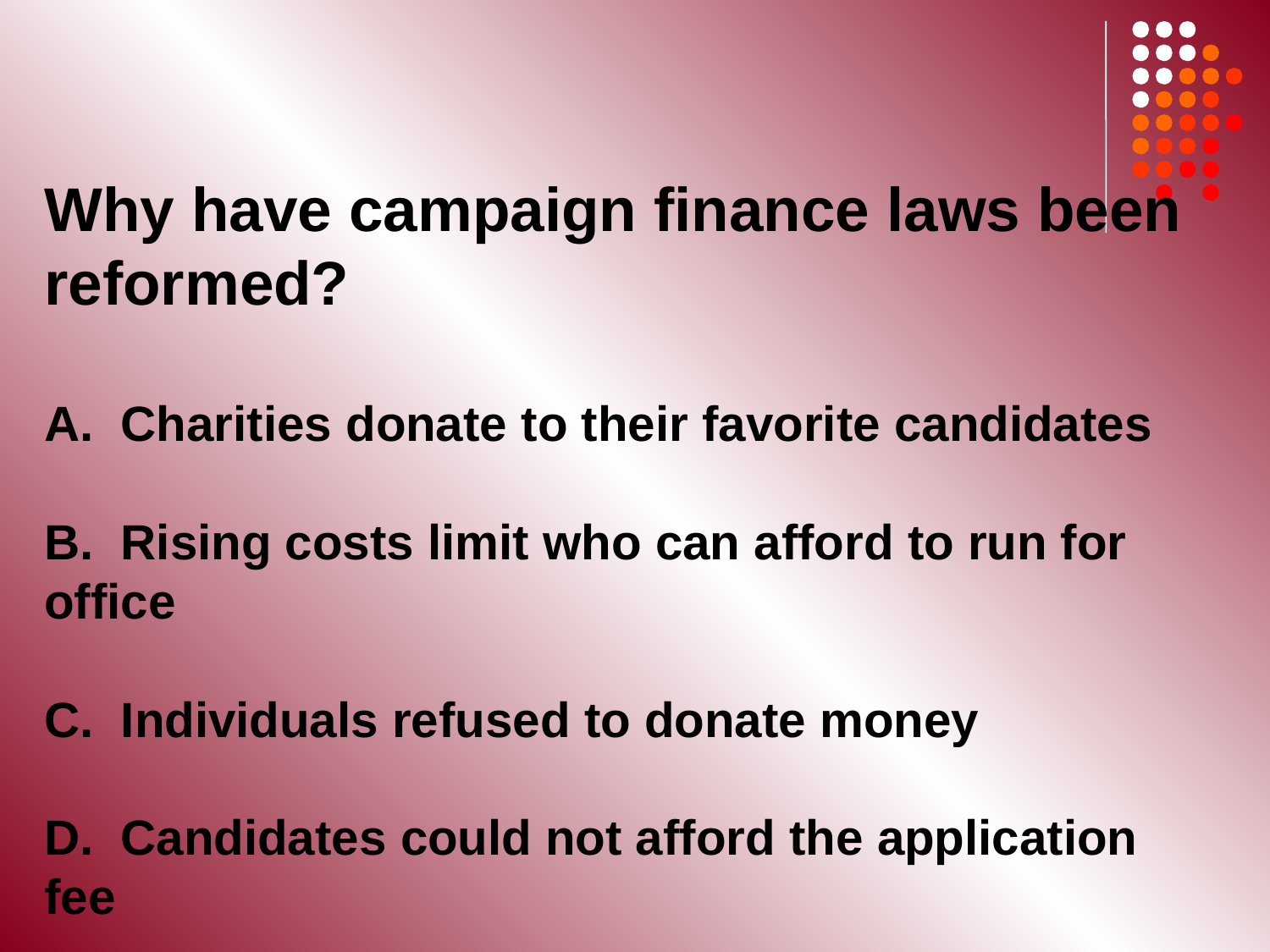

Why have campaign finance laws been reformed?
A.  Charities donate to their favorite candidates
B.  Rising costs limit who can afford to run for 	office
C.  Individuals refused to donate money
D.  Candidates could not afford the application 	fee